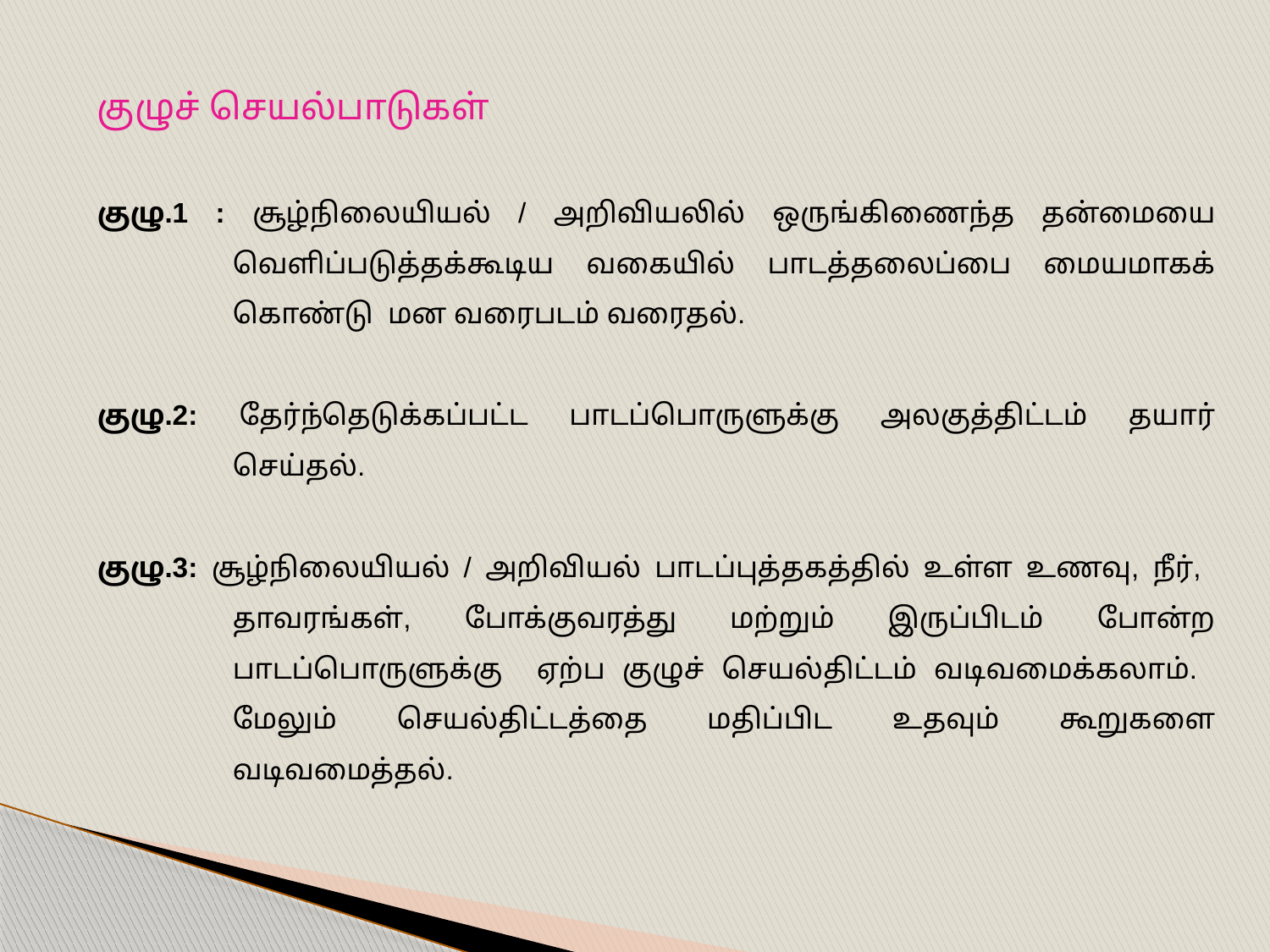

குழுச் செயல்பாடுகள்

குழு.1 :	சூழ்நிலையியல் / அறிவியலில் ஒருங்கிணைந்த தன்மையை வெளிப்படுத்தக்கூடிய வகையில் பாடத்தலைப்பை மையமாகக் கொண்டு  மன வரைபடம் வரைதல்.

குழு.2: தேர்ந்தெடுக்கப்பட்ட பாடப்பொருளுக்கு அலகுத்திட்டம் தயார் செய்தல்.

குழு.3: சூழ்நிலையியல் / அறிவியல் பாடப்புத்தகத்தில் உள்ள உணவு, நீர்,  தாவரங்கள், போக்குவரத்து மற்றும் இருப்பிடம் போன்ற பாடப்பொருளுக்கு  ஏற்ப குழுச் செயல்திட்டம் வடிவமைக்கலாம்.  மேலும் செயல்திட்டத்தை மதிப்பிட உதவும் கூறுகளை வடிவமைத்தல்.